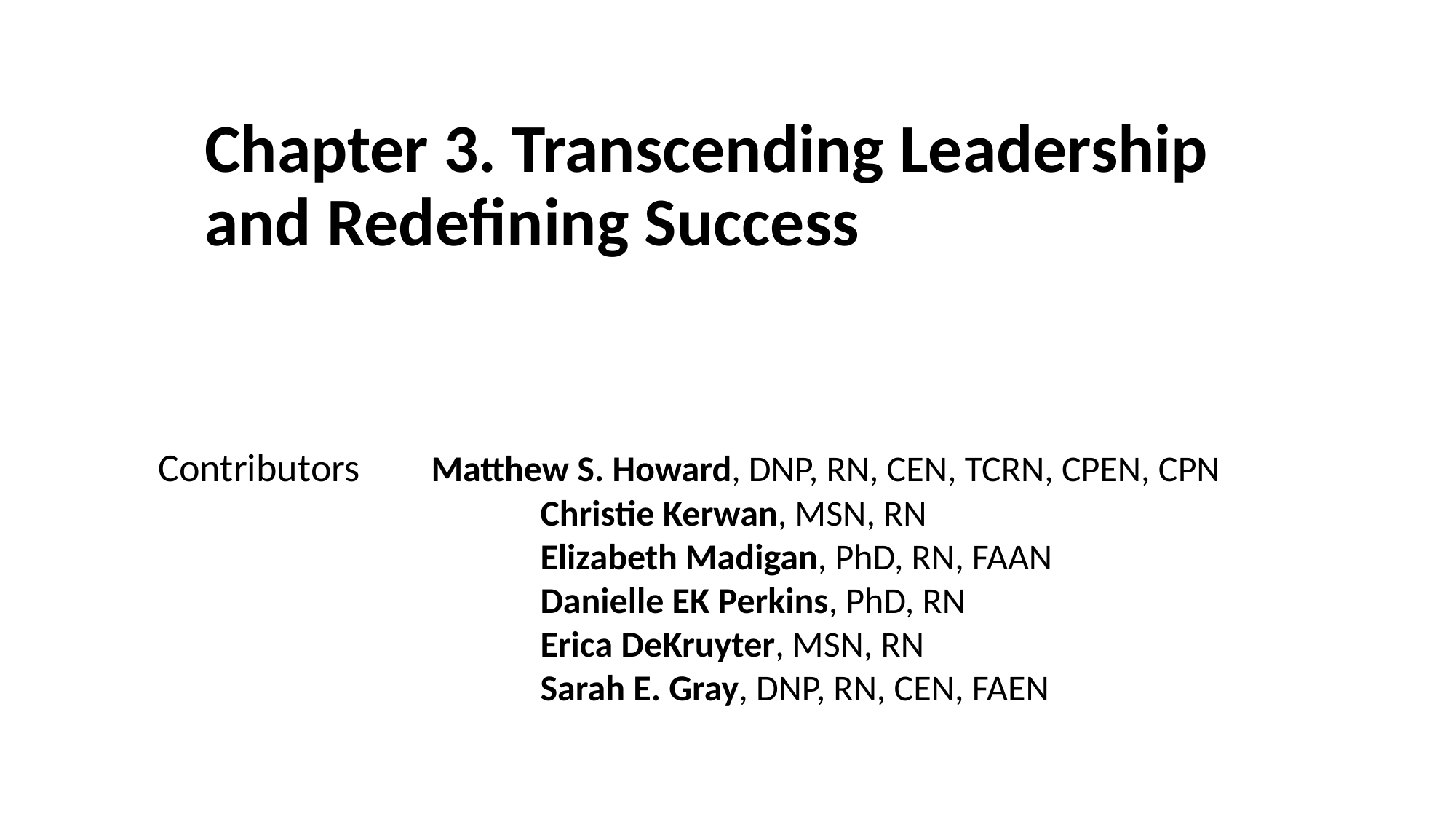

# Chapter 3. Transcending Leadership and Redefining Success
Contributors	Matthew S. Howard, DNP, RN, CEN, TCRN, CPEN, CPN
				Christie Kerwan, MSN, RN
				Elizabeth Madigan, PhD, RN, FAAN
				Danielle EK Perkins, PhD, RN
				Erica DeKruyter, MSN, RN
				Sarah E. Gray, DNP, RN, CEN, FAEN